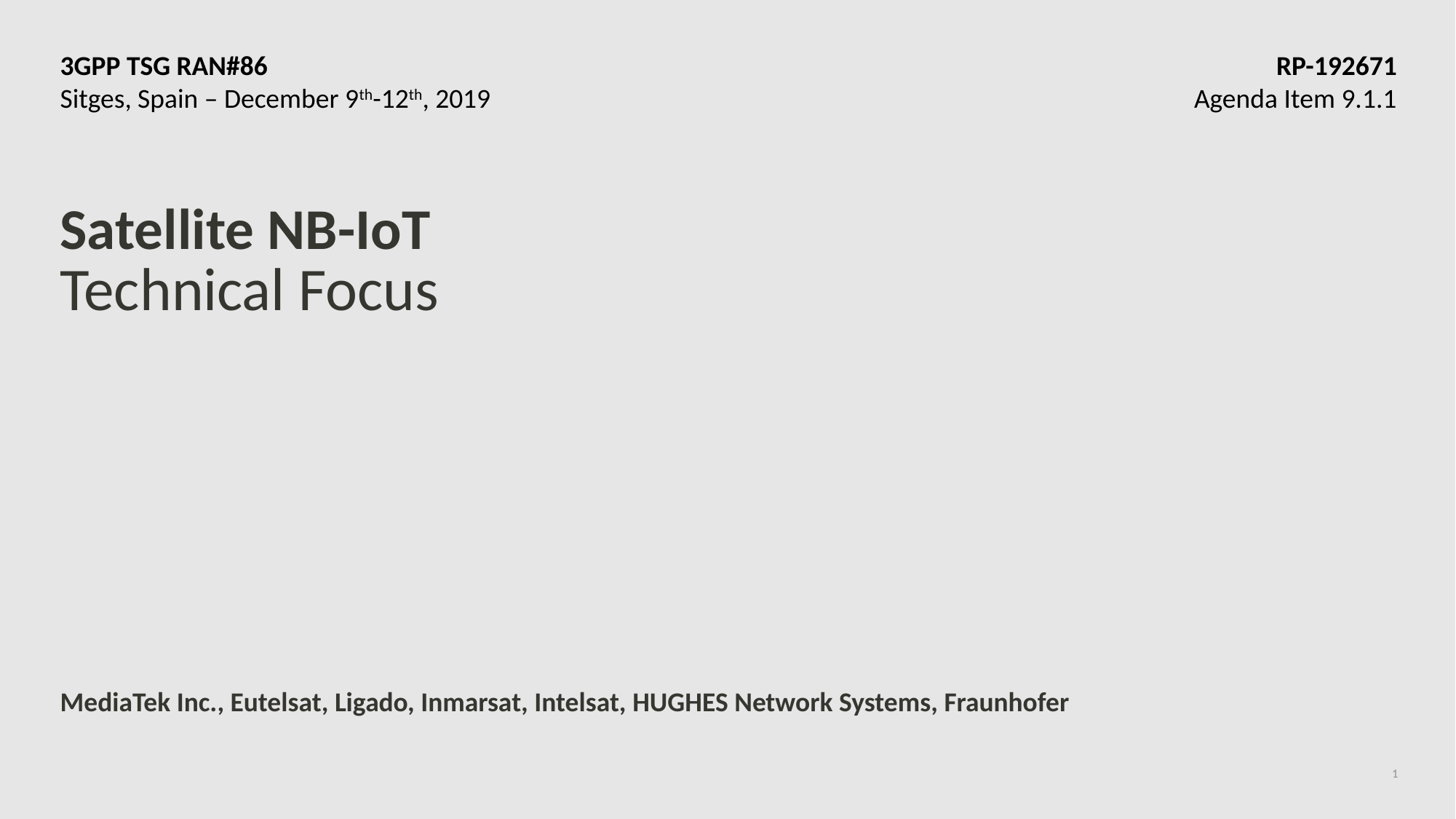

3GPP TSG RAN#86	RP-192671
Sitges, Spain – December 9th-12th, 2019	Agenda Item 9.1.1
# Satellite NB-IoT Technical Focus
MediaTek Inc., Eutelsat, Ligado, Inmarsat, Intelsat, HUGHES Network Systems, Fraunhofer
1